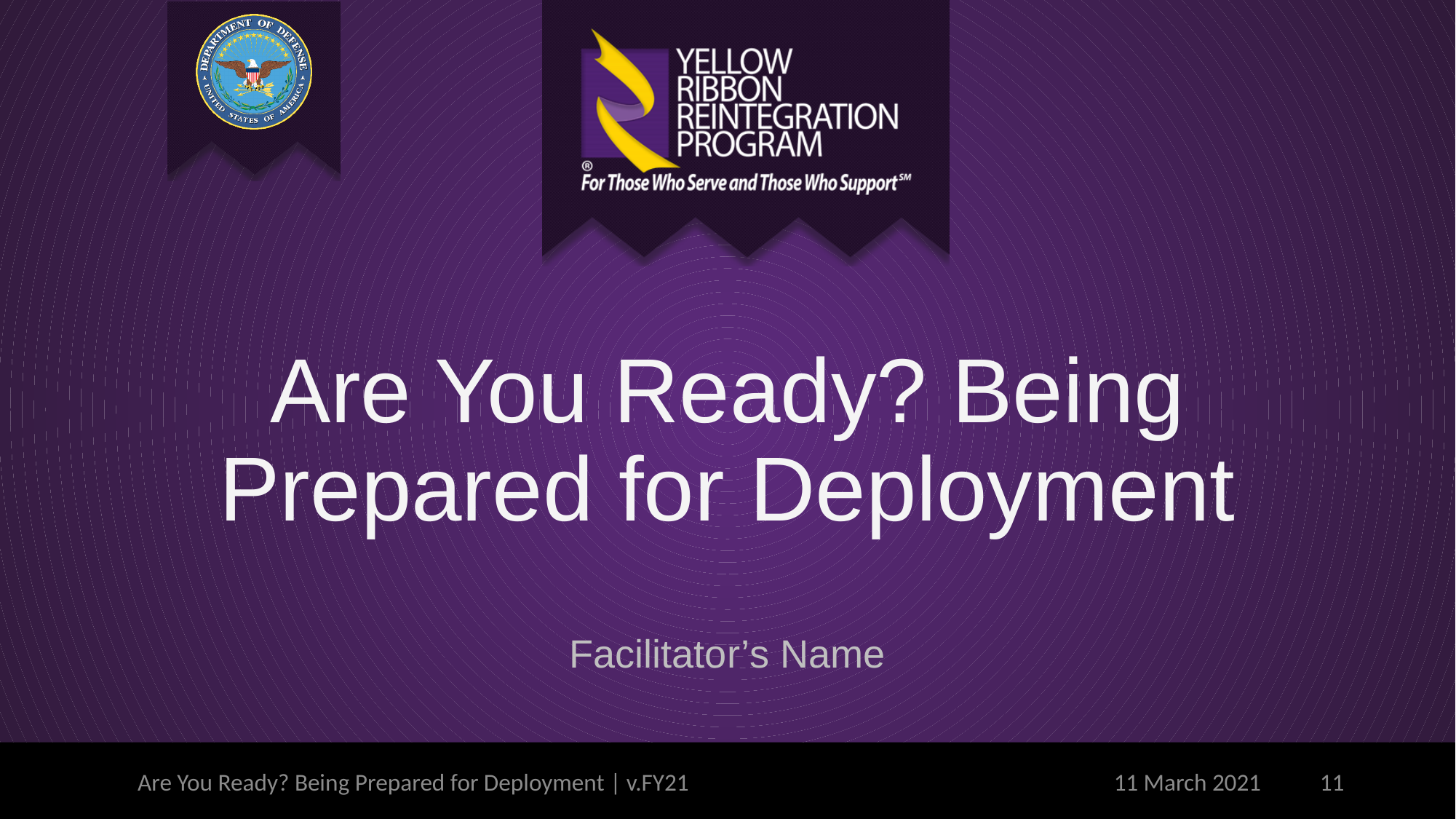

# Are You Ready? Being Prepared for Deployment
Facilitator’s Name
Are You Ready? Being Prepared for Deployment | v.FY21
11 March 2021
11